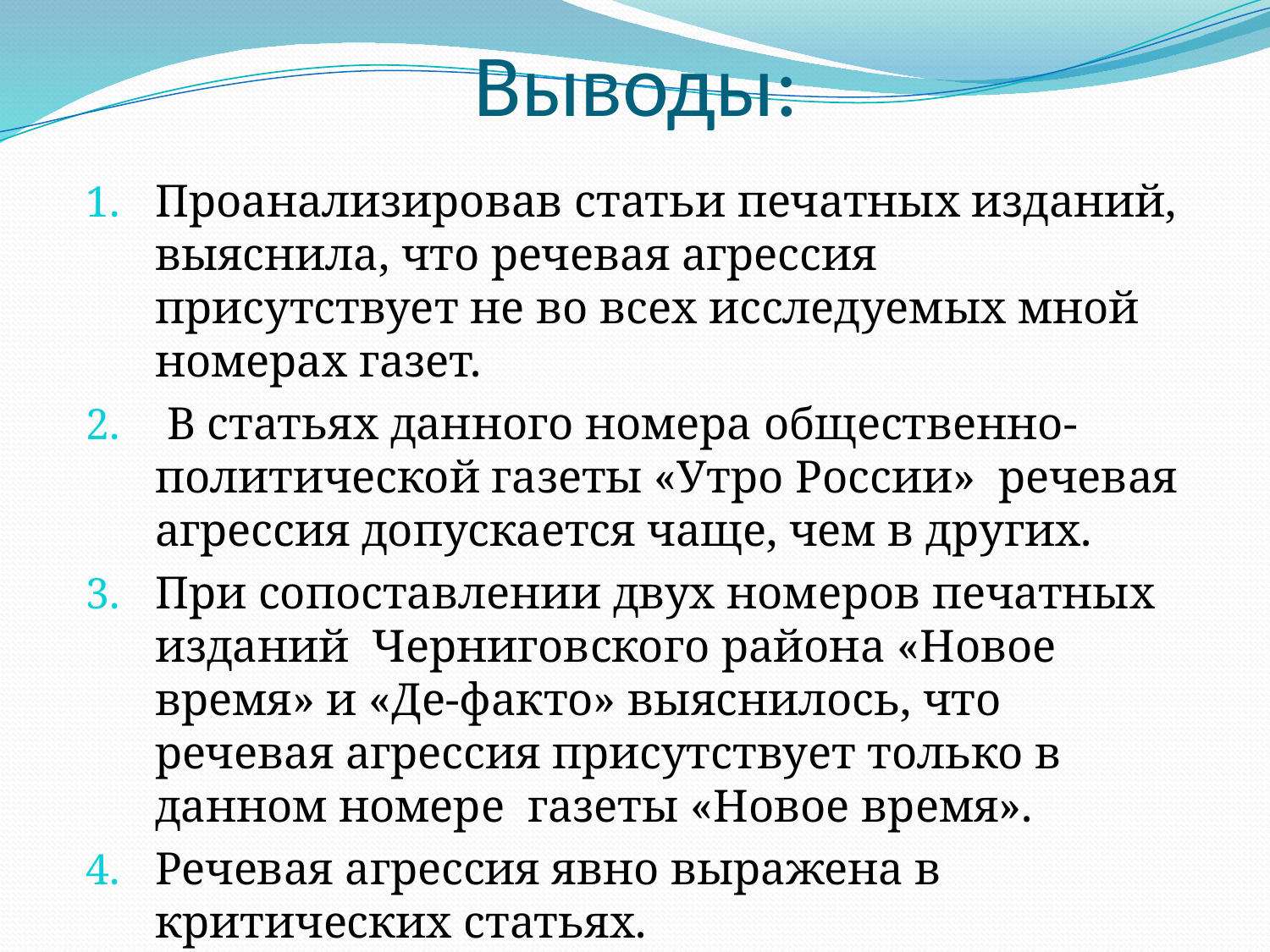

# Выводы:
Проанализировав статьи печатных изданий, выяснила, что речевая агрессия присутствует не во всех исследуемых мной номерах газет.
 В статьях данного номера общественно-политической газеты «Утро России»  речевая агрессия допускается чаще, чем в других.
При сопоставлении двух номеров печатных изданий  Черниговского района «Новое время» и «Де-факто» выяснилось, что речевая агрессия присутствует только в данном номере  газеты «Новое время».
Речевая агрессия явно выражена в критических статьях.